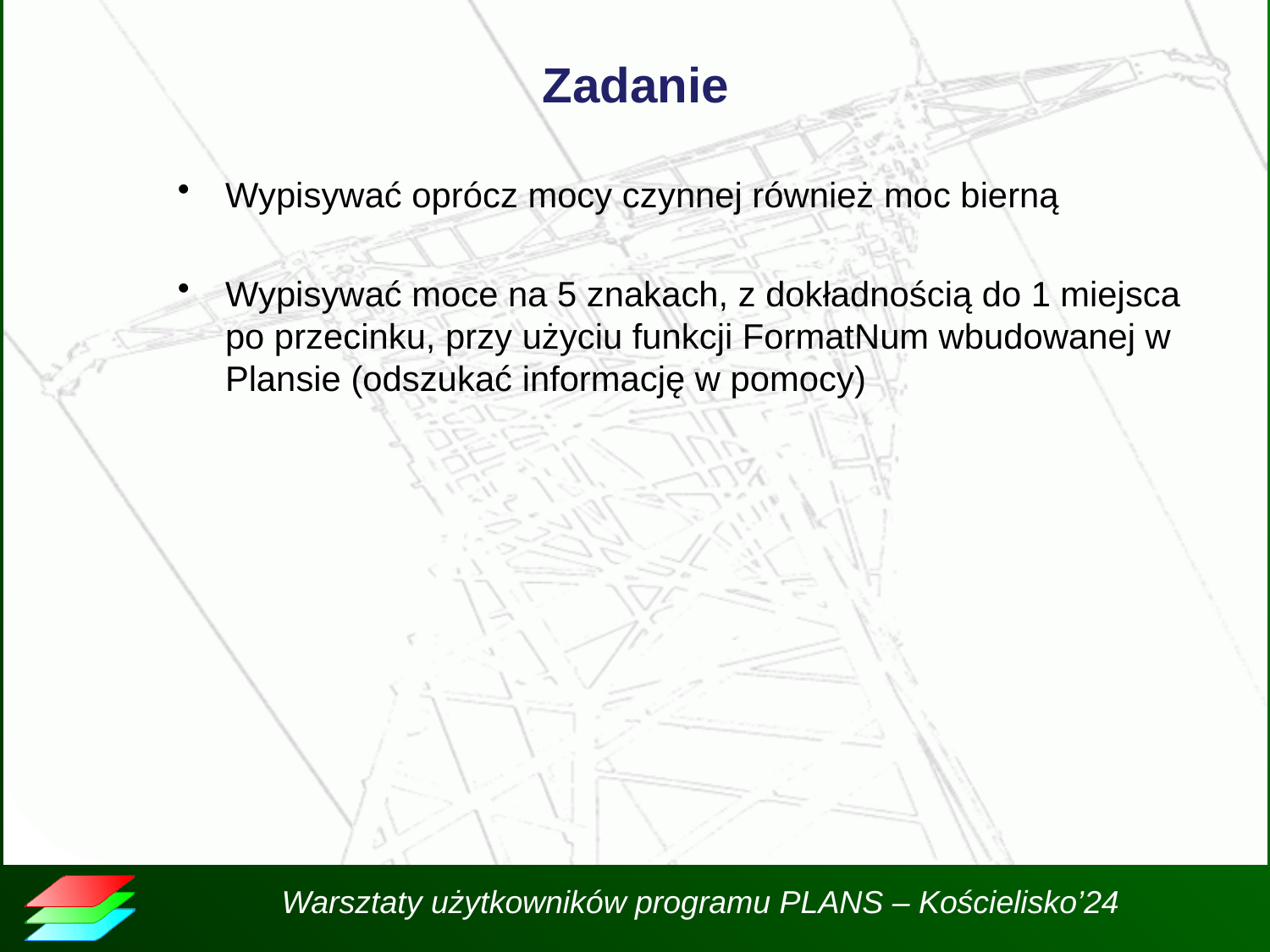

# Zadanie
Wypisywać oprócz mocy czynnej również moc bierną

Wypisywać moce na 5 znakach, z dokładnością do 1 miejsca po przecinku, przy użyciu funkcji FormatNum wbudowanej w Plansie (odszukać informację w pomocy)